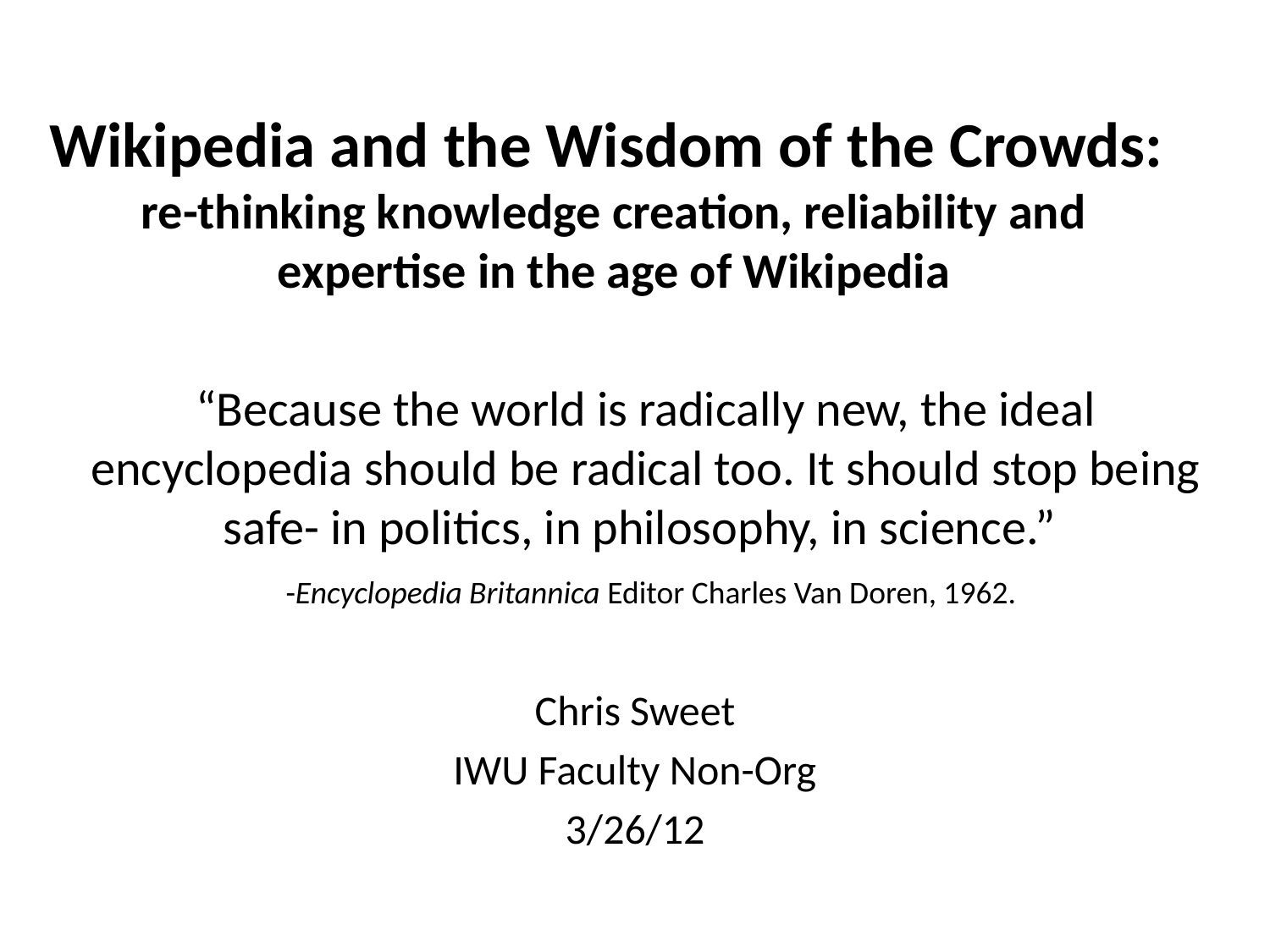

# Wikipedia and the Wisdom of the Crowds: re-thinking knowledge creation, reliability and expertise in the age of Wikipedia
“Because the world is radically new, the ideal encyclopedia should be radical too. It should stop being safe- in politics, in philosophy, in science.”
 -Encyclopedia Britannica Editor Charles Van Doren, 1962.

Chris Sweet
IWU Faculty Non-Org
3/26/12